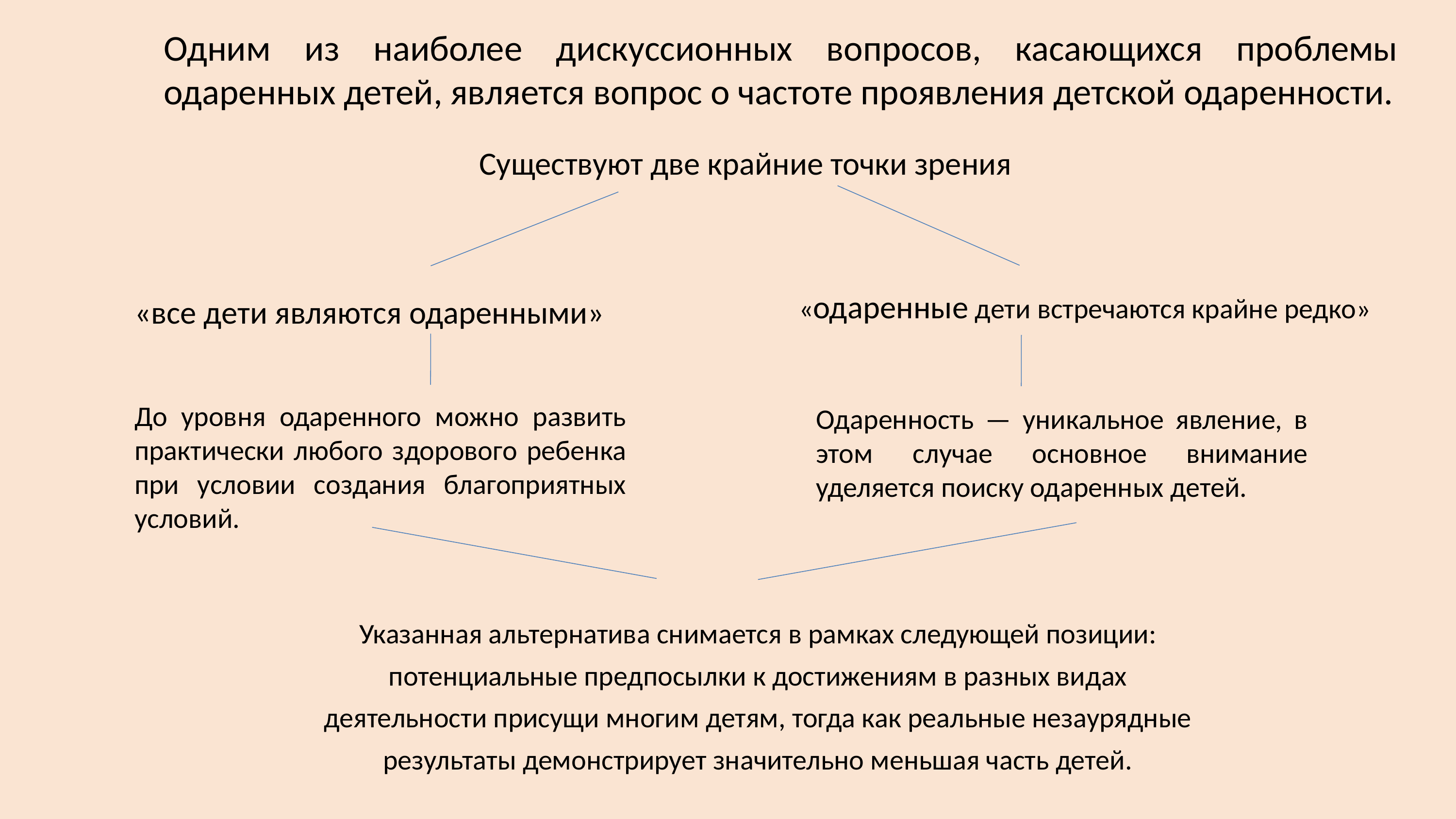

Одним из наиболее дискуссионных вопросов, касающихся проблемы одаренных детей, является вопрос о частоте проявления детской одаренности.
Существуют две крайние точки зрения
«одаренные дети встречаются крайне редко»
«все дети являются одаренными»
До уровня одаренного можно развить практически любого здорового ребенка при условии создания благоприятных условий.
Одаренность — уникальное явление, в этом случае основное внимание уделяется поиску одаренных детей.
Указанная альтернатива снимается в рамках следующей позиции: потенциальные предпосылки к достижениям в разных видах деятельности присущи многим детям, тогда как реальные незаурядные результаты демонстрирует значительно меньшая часть детей.